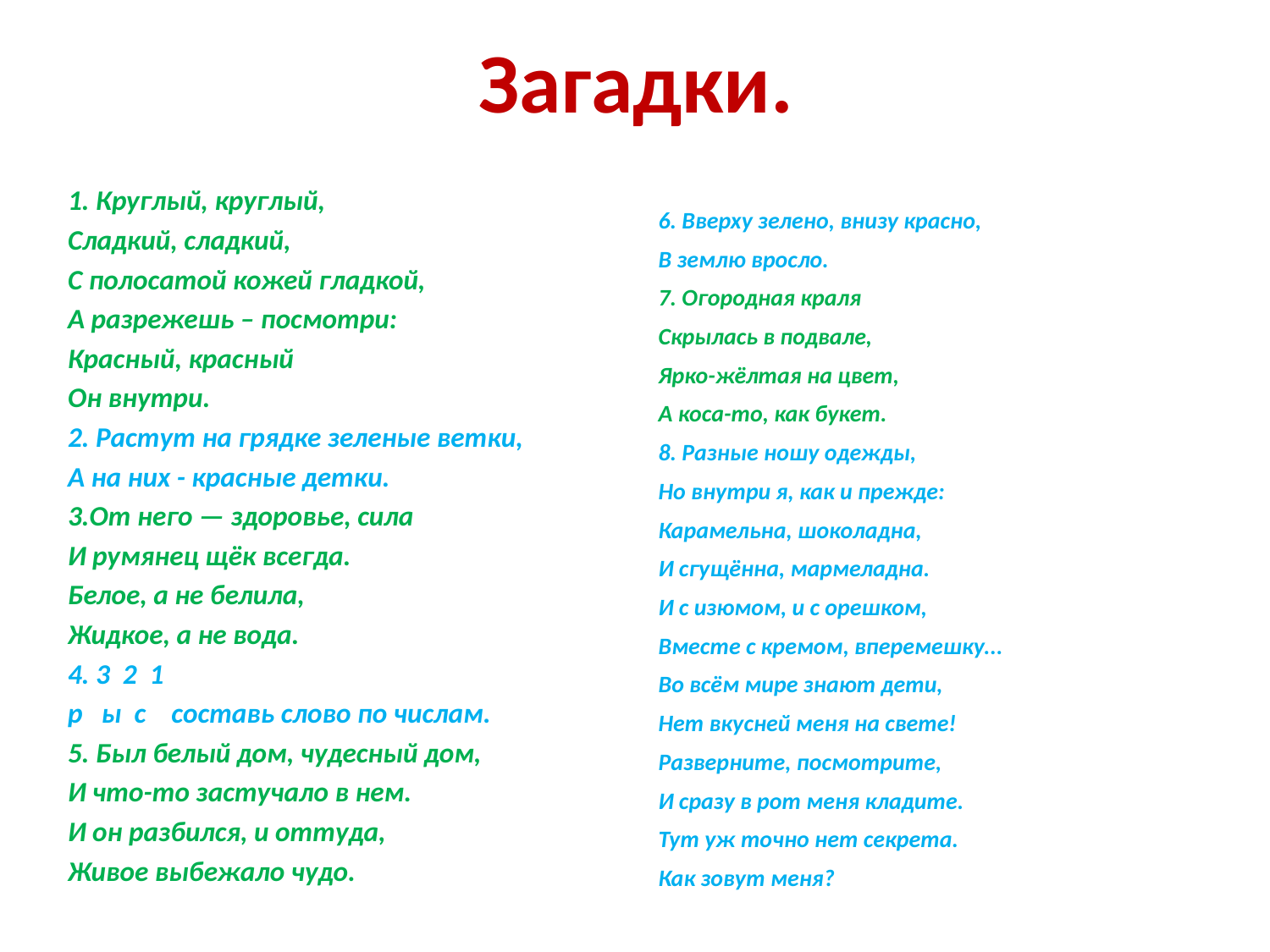

# Загадки.
1. Круглый, круглый,
Сладкий, сладкий,
С полосатой кожей гладкой,
А разрежешь – посмотри:
Красный, красный
Он внутри.
2. Растут на грядке зеленые ветки,
А на них - красные детки.
3.От него — здоровье, сила
И румянец щёк всегда.
Белое, а не белила,
Жидкое, а не вода.
4. 3  2  1
р   ы  с    составь слово по числам.
5. Был белый дом, чудесный дом,
И что-то застучало в нем.
И он разбился, и оттуда,
Живое выбежало чудо.

6. Вверху зелено, внизу красно,
В землю вросло.
7. Огородная краля
Скрылась в подвале,
Ярко-жёлтая на цвет,
А коса-то, как букет.
8. Разные ношу одежды,
Но внутри я, как и прежде:
Карамельна, шоколадна,
И сгущённа, мармеладна.
И с изюмом, и с орешком,
Вместе с кремом, вперемешку...
Во всём мире знают дети,
Нет вкусней меня на свете!
Разверните, посмотрите,
И сразу в рот меня кладите.
Тут уж точно нет секрета.
Как зовут меня?